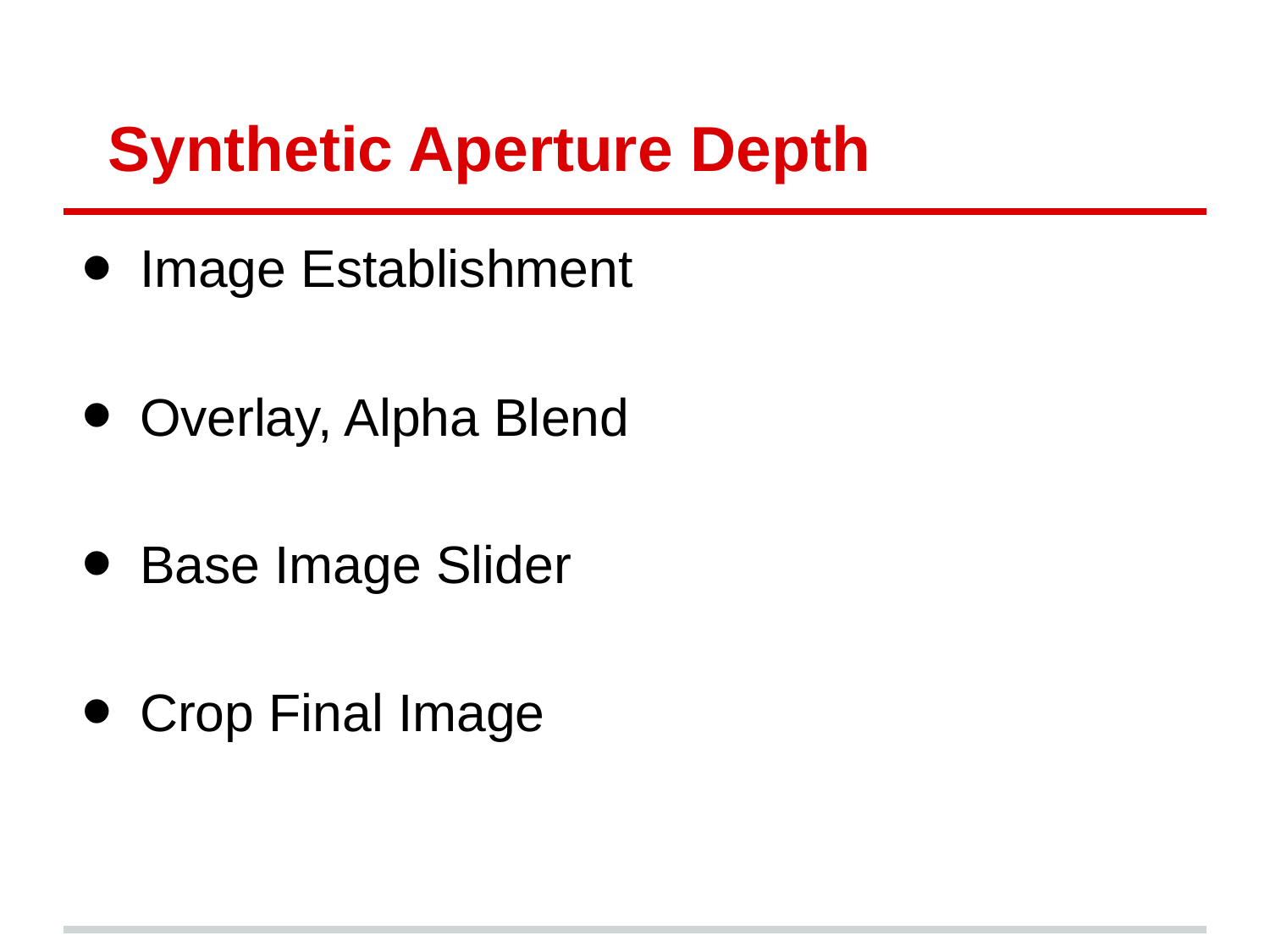

# Synthetic Aperture Depth
Image Establishment

Overlay, Alpha Blend

Base Image Slider

Crop Final Image